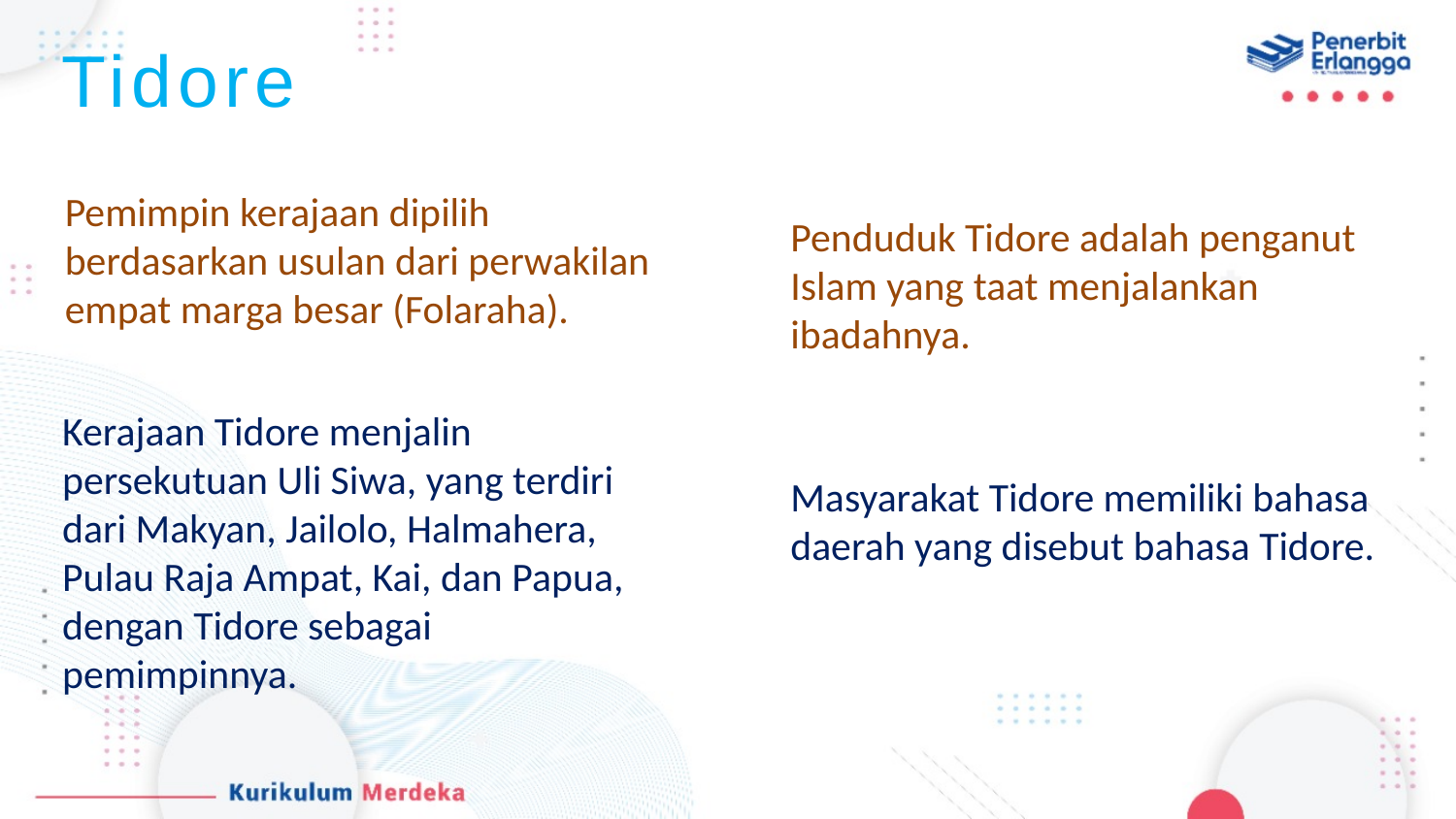

Tidore
Pemimpin kerajaan dipilih berdasarkan usulan dari perwakilan empat marga besar (Folaraha).
Penduduk Tidore adalah penganut Islam yang taat menjalankan ibadahnya.
Kerajaan Tidore menjalin persekutuan Uli Siwa, yang terdiri dari Makyan, Jailolo, Halmahera, Pulau Raja Ampat, Kai, dan Papua, dengan Tidore sebagai pemimpinnya.
Masyarakat Tidore memiliki bahasa daerah yang disebut bahasa Tidore.